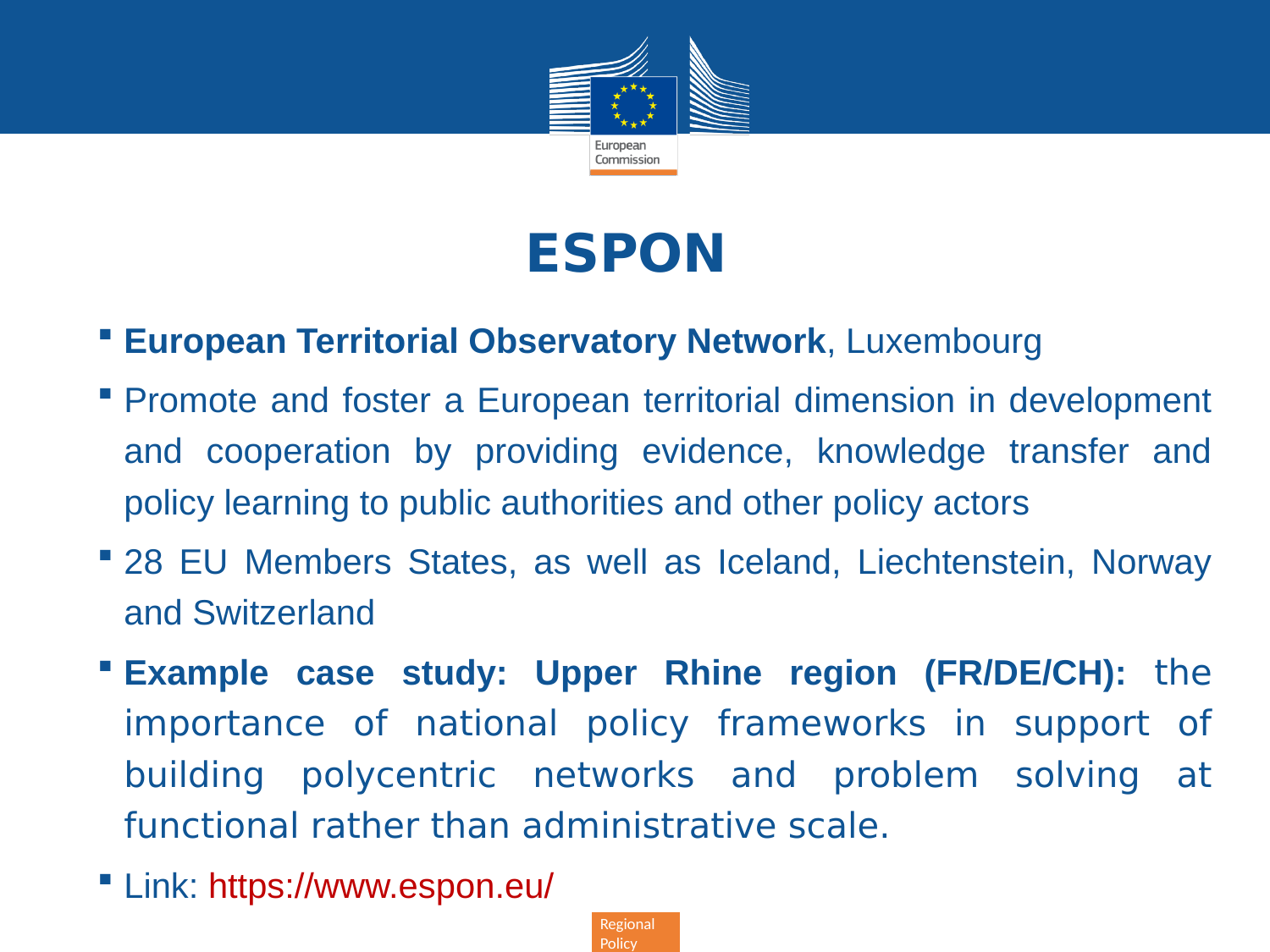

# ESPON
European Territorial Observatory Network, Luxembourg
Promote and foster a European territorial dimension in development and cooperation by providing evidence, knowledge transfer and policy learning to public authorities and other policy actors
28 EU Members States, as well as Iceland, Liechtenstein, Norway and Switzerland
Example case study: Upper Rhine region (FR/DE/CH): the importance of national policy frameworks in support of building polycentric networks and problem solving at functional rather than administrative scale.
Link: https://www.espon.eu/